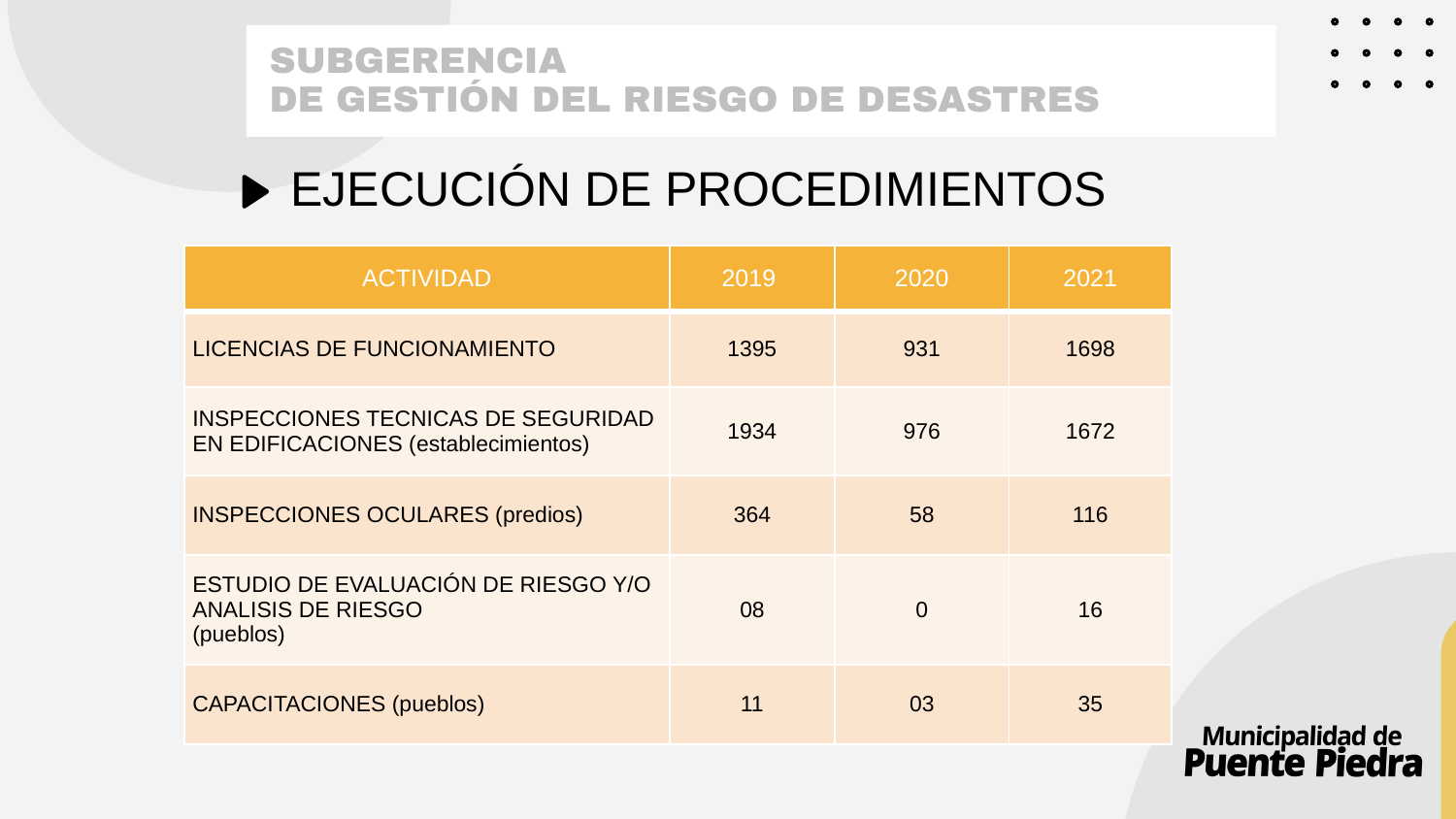

SUBGERENCIA
DE GESTIÓN DEL RIESGO DE DESASTRES
EJECUCIÓN DE PROCEDIMIENTOS

| ACTIVIDAD | 2019 | 2020 | 2021 |
| --- | --- | --- | --- |
| LICENCIAS DE FUNCIONAMIENTO | 1395 | 931 | 1698 |
| INSPECCIONES TECNICAS DE SEGURIDAD EN EDIFICACIONES (establecimientos) | 1934 | 976 | 1672 |
| INSPECCIONES OCULARES (predios) | 364 | 58 | 116 |
| ESTUDIO DE EVALUACIÓN DE RIESGO Y/O ANALISIS DE RIESGO (pueblos) | 08 | 0 | 16 |
| CAPACITACIONES (pueblos) | 11 | 03 | 35 |